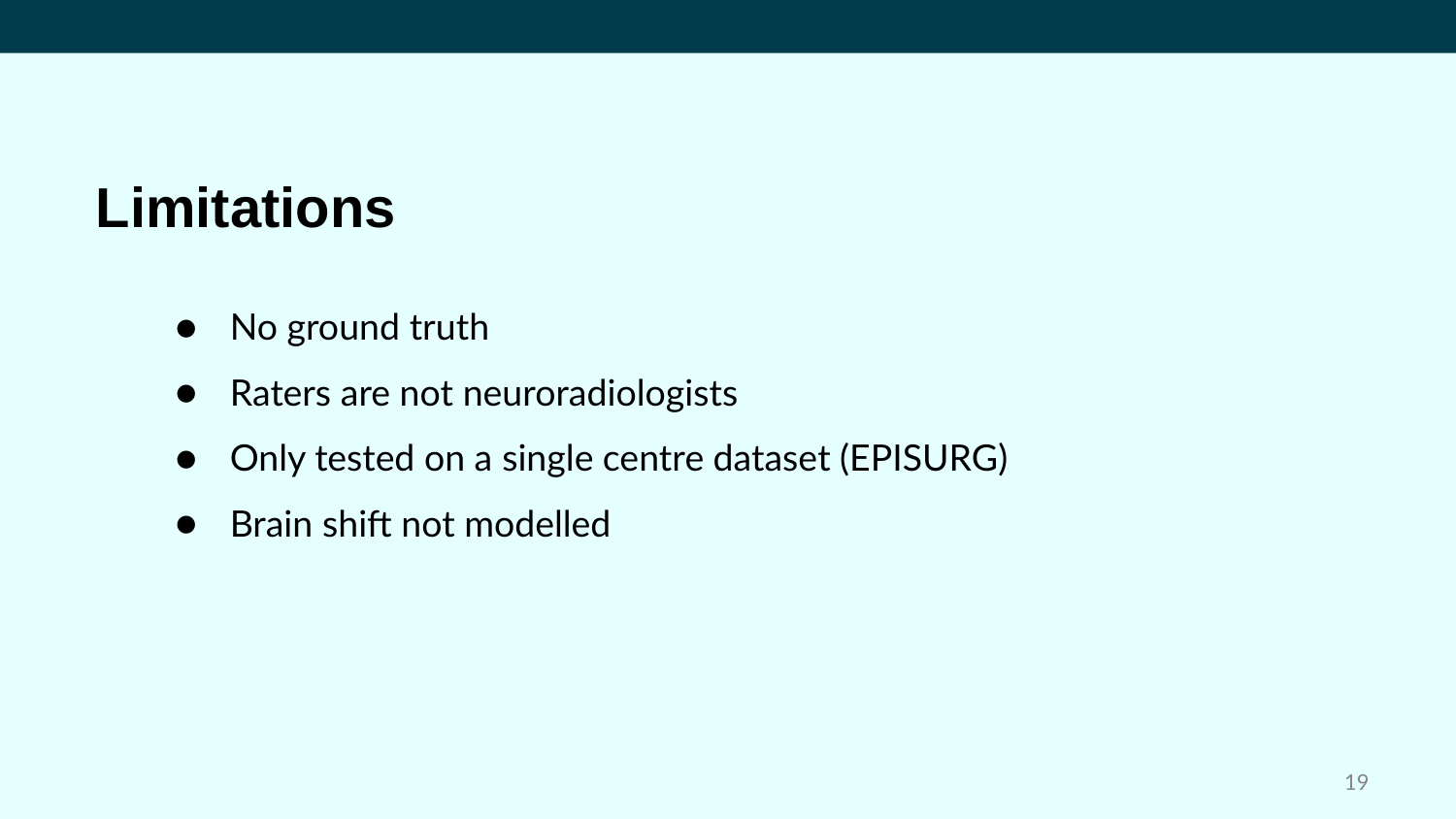

Limitations
No ground truth
Raters are not neuroradiologists
Only tested on a single centre dataset (EPISURG)
Brain shift not modelled
19